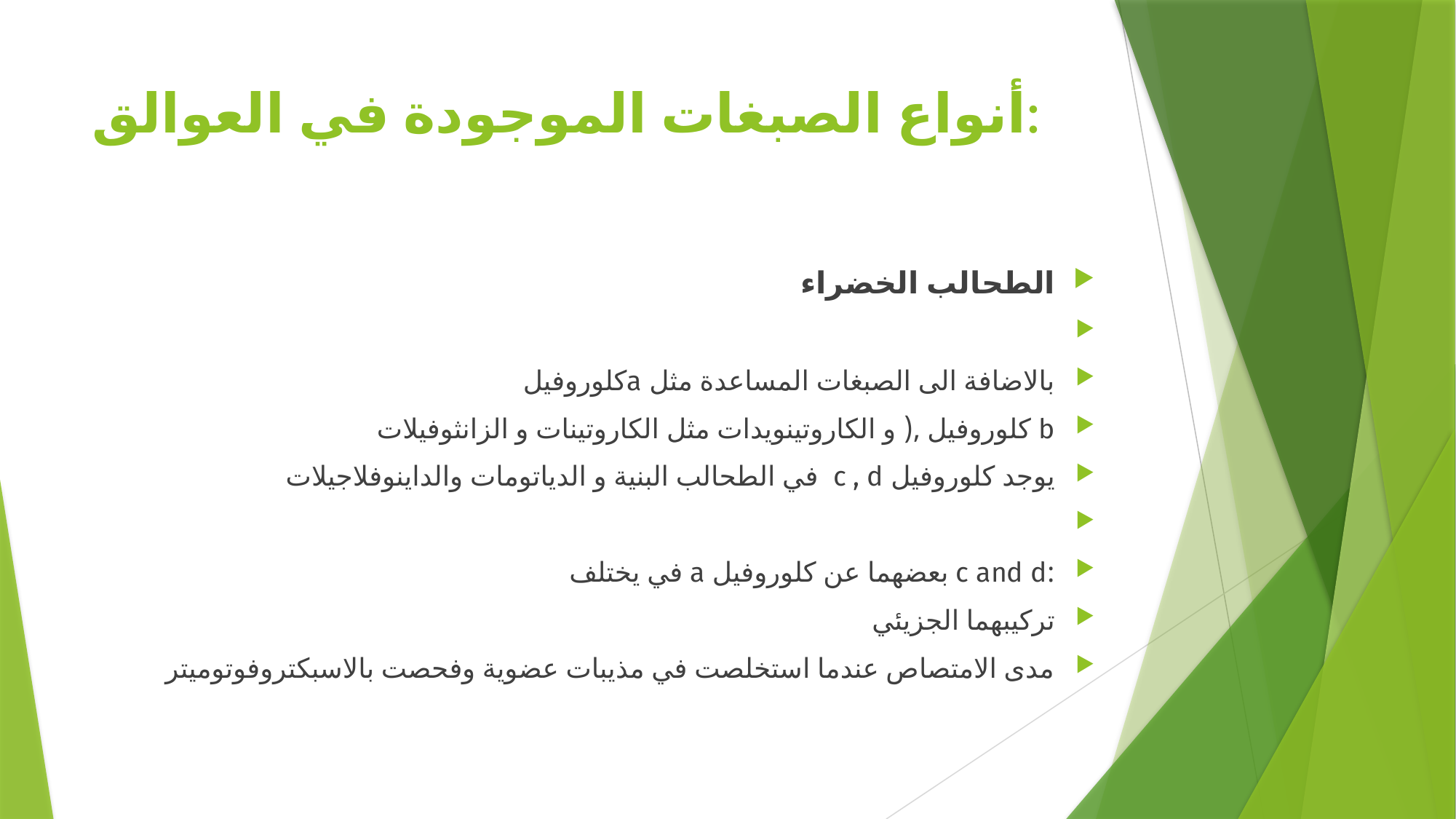

# أنواع الصبغات الموجودة في العوالق:
الطحالب الخضراء

بالاضافة الى الصبغات المساعدة مثل aكلوروفيل
b كلوروفيل ,( و الكاروتينويدات مثل الكاروتينات و الزانثوفيلات
يوجد كلوروفيل c , d  في الطحالب البنية و الدياتومات والداينوفلاجيلات

:c and d بعضهما عن كلوروفيل a في يختلف
تركيبهما الجزيئي
مدى الامتصاص عندما استخلصت في مذيبات عضوية وفحصت بالاسبكتروفوتوميتر